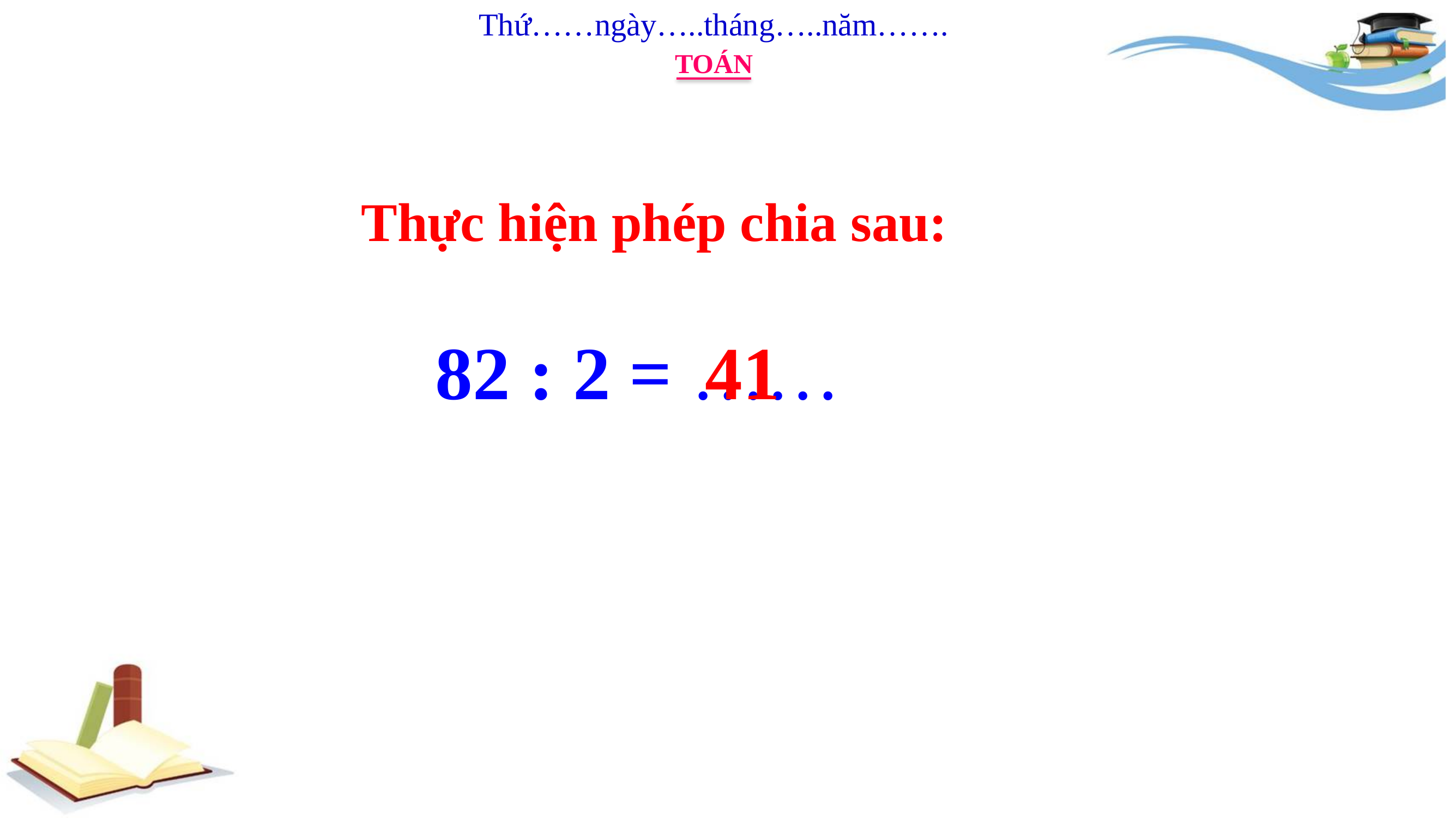

Thứ……ngày…..tháng…..năm…….
TOÁN
Thực hiện phép chia sau:
82 : 2 = ……
41